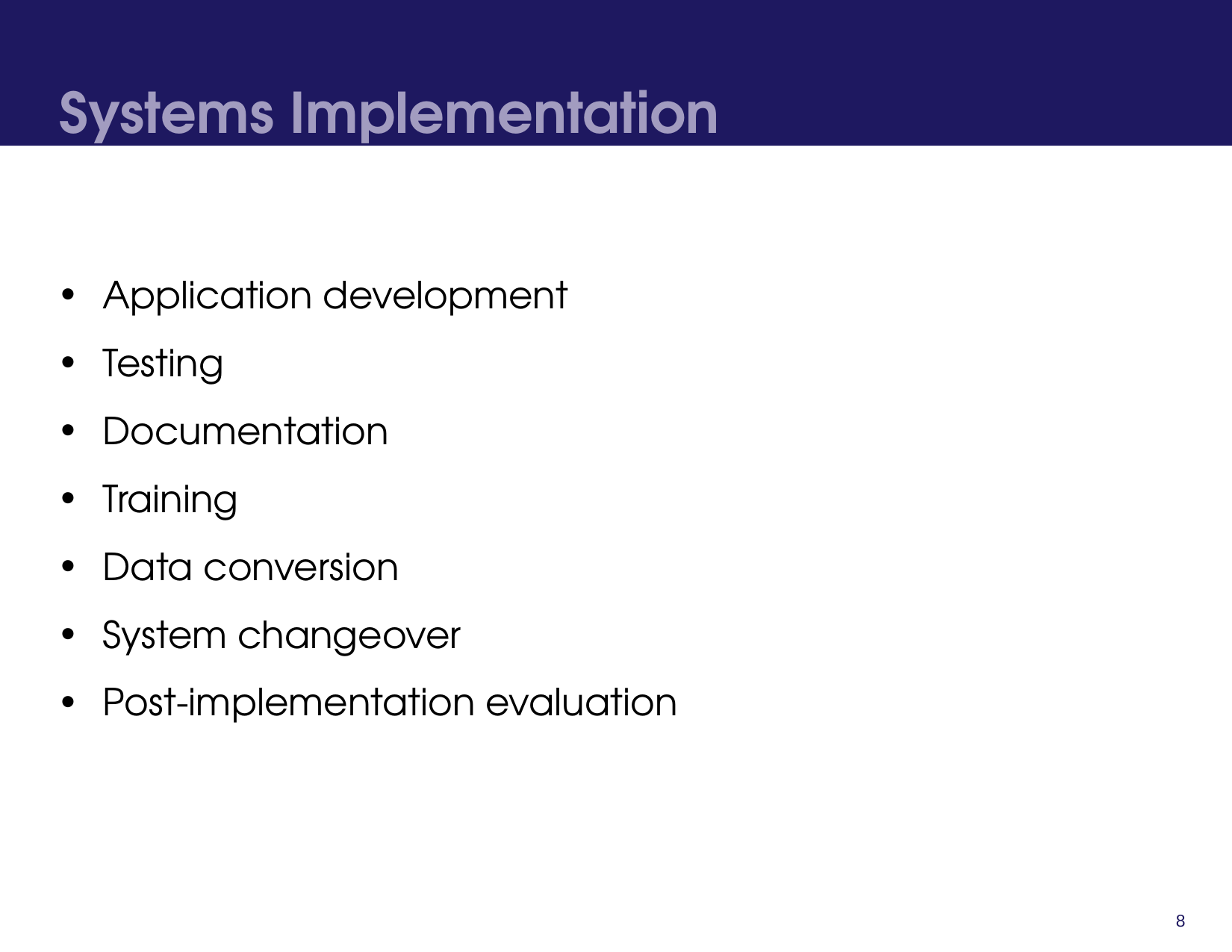

# Systems Implementation
Application development
Testing
Documentation
Training
Data conversion
System changeover
Post-implementation evaluation
8